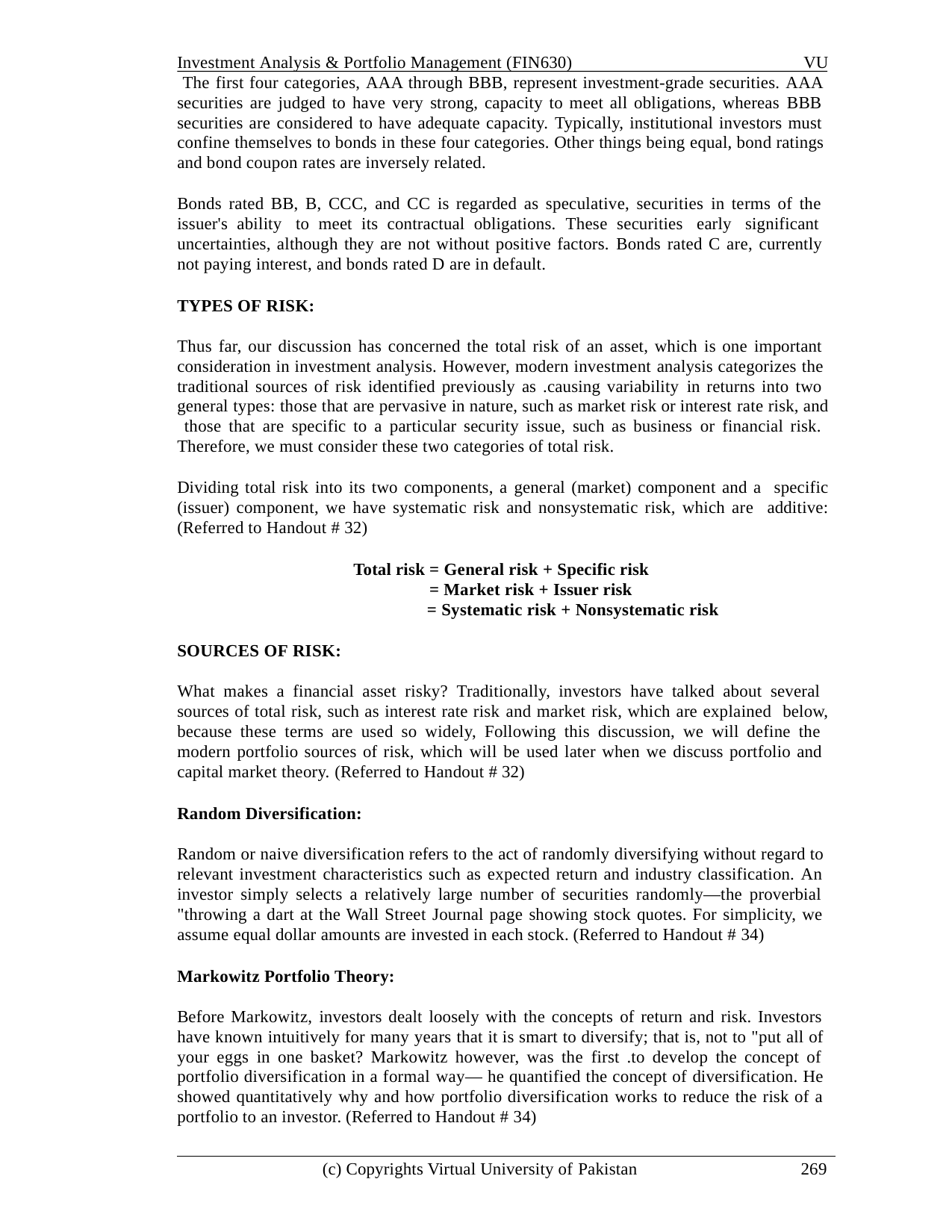

Investment Analysis & Portfolio Management (FIN630)	VU  The first four categories, AAA through BBB, represent investment-grade securities. AAA  securities are judged to have very strong, capacity to meet all obligations, whereas BBB  securities are considered to have adequate capacity. Typically, institutional investors must  confine themselves to bonds in these four categories. Other things being equal, bond ratings  and bond coupon rates are inversely related.

Bonds rated BB, B, CCC, and CC is regarded as speculative, securities in terms of the  issuer's ability to meet its contractual obligations. These securities early significant  uncertainties, although they are not without positive factors. Bonds rated C are, currently  not paying interest, and bonds rated D are in default.

TYPES OF RISK:

Thus far, our discussion has concerned the total risk of an asset, which is one important  consideration in investment analysis. However, modern investment analysis categorizes the  traditional sources of risk identified previously as .causing variability in returns into two  general types: those that are pervasive in nature, such as market risk or interest rate risk, and  those that are specific to a particular security issue, such as business or financial risk.  Therefore, we must consider these two categories of total risk.

Dividing total risk into its two components, a general (market) component and a  specific (issuer) component, we have systematic risk and nonsystematic risk, which are  additive: (Referred to Handout # 32)

Total risk = General risk + Specific risk
= Market risk + Issuer risk
= Systematic risk + Nonsystematic risk

SOURCES OF RISK:

What makes a financial asset risky? Traditionally, investors have talked about several  sources of total risk, such as interest rate risk and market risk, which are explained  below, because these terms are used so widely, Following this discussion, we will define the  modern portfolio sources of risk, which will be used later when we discuss portfolio and  capital market theory. (Referred to Handout # 32)

Random Diversification:

Random or naive diversification refers to the act of randomly diversifying without regard to  relevant investment characteristics such as expected return and industry classification. An  investor simply selects a relatively large number of securities randomly—the proverbial  "throwing a dart at the Wall Street Journal page showing stock quotes. For simplicity, we  assume equal dollar amounts are invested in each stock. (Referred to Handout # 34)

Markowitz Portfolio Theory:

Before Markowitz, investors dealt loosely with the concepts of return and risk. Investors  have known intuitively for many years that it is smart to diversify; that is, not to "put all of  your eggs in one basket? Markowitz however, was the first .to develop the concept of  portfolio diversification in a formal way— he quantified the concept of diversification. He  showed quantitatively why and how portfolio diversification works to reduce the risk of a  portfolio to an investor. (Referred to Handout # 34)

(c) Copyrights Virtual University of Pakistan
269